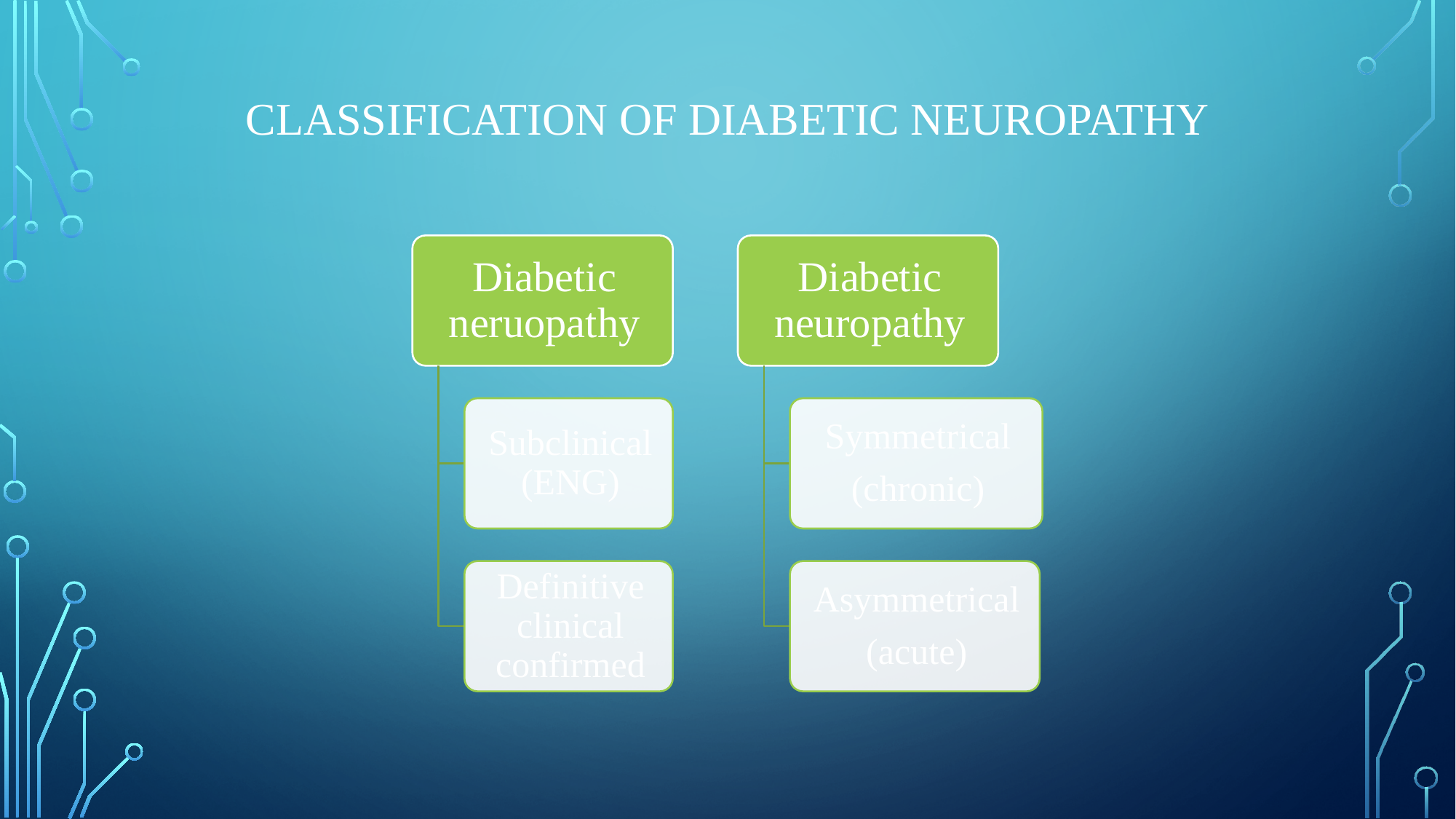

# Classification of diabetic neuropathy
Diabetic neruopathy
Subclinical (ENG)
Definitive clinical confirmed
Diabetic neuropathy
Symmetrical
(chronic)
Asymmetrical
(acute)